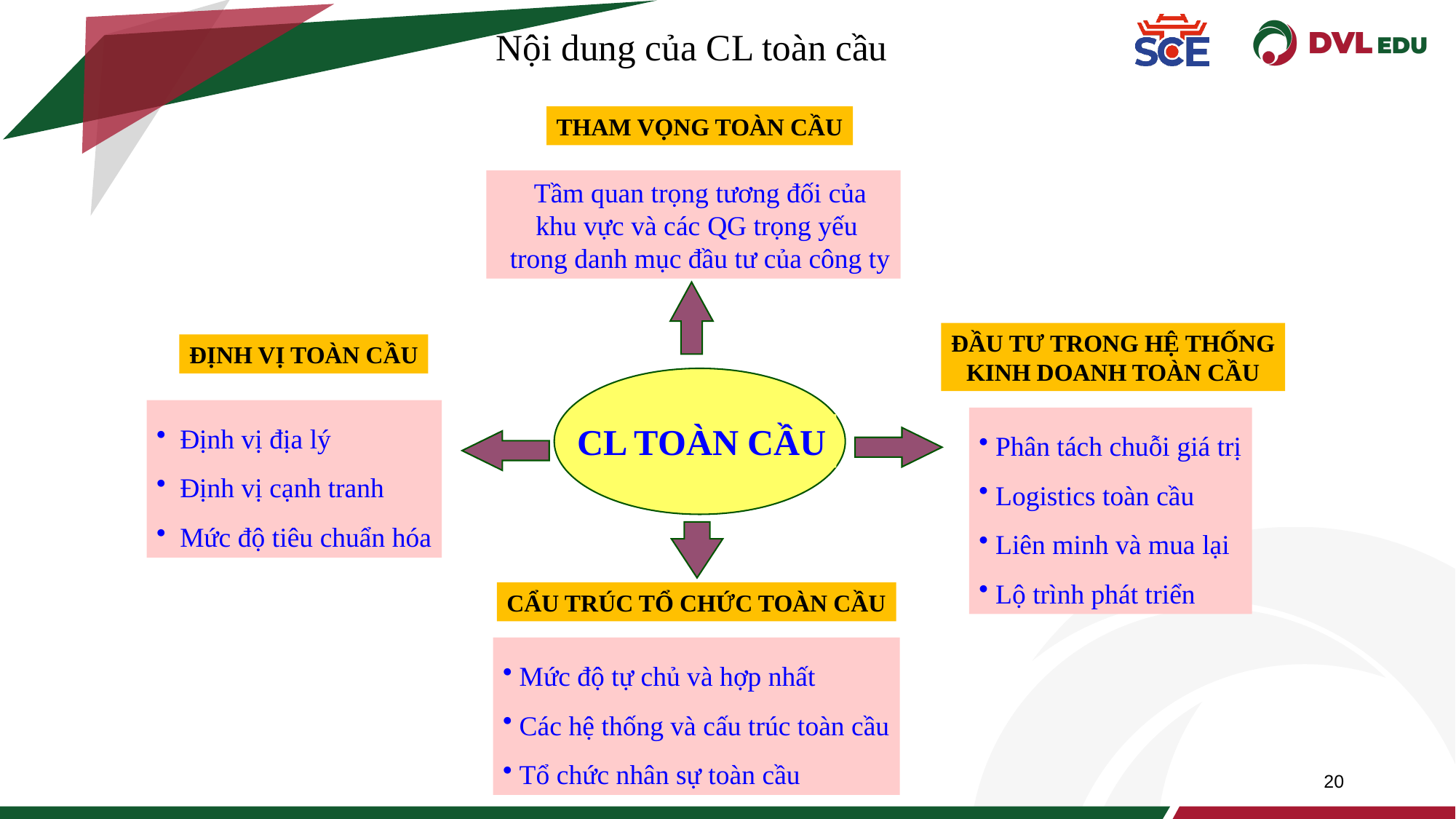

Nội dung của CL toàn cầu
THAM VỌNG TOÀN CẦU
  Tầm quan trọng tương đối của
  khu vực và các QG trọng yếu
  trong danh mục đầu tư của công ty

ĐẦU TƯ TRONG HỆ THỐNG
KINH DOANH TOÀN CẦU
ĐỊNH VỊ TOÀN CẦU

  Định vị địa lý
  Định vị cạnh tranh
  Mức độ tiêu chuẩn hóa
 Phân tách chuỗi giá trị
 Logistics toàn cầu
 Liên minh và mua lại
 Lộ trình phát triển
CL TOÀN CẦU

CẨU TRÚC TỔ CHỨC TOÀN CẦU
 Mức độ tự chủ và hợp nhất
 Các hệ thống và cấu trúc toàn cầu
 Tổ chức nhân sự toàn cầu
20